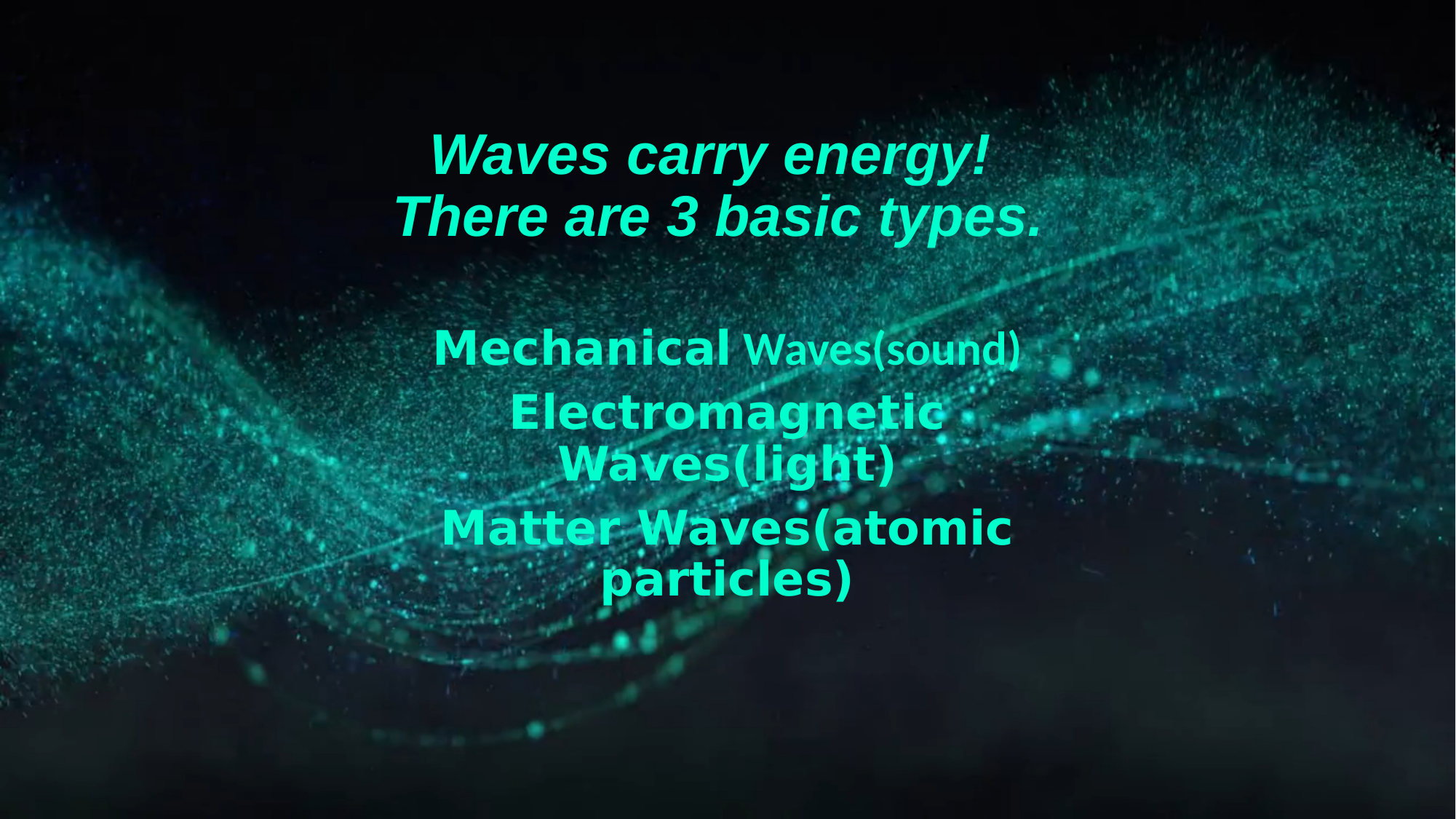

# Waves carry energy! There are 3 basic types.
Mechanical Waves(sound)
Electromagnetic Waves(light)
Matter Waves(atomic particles)